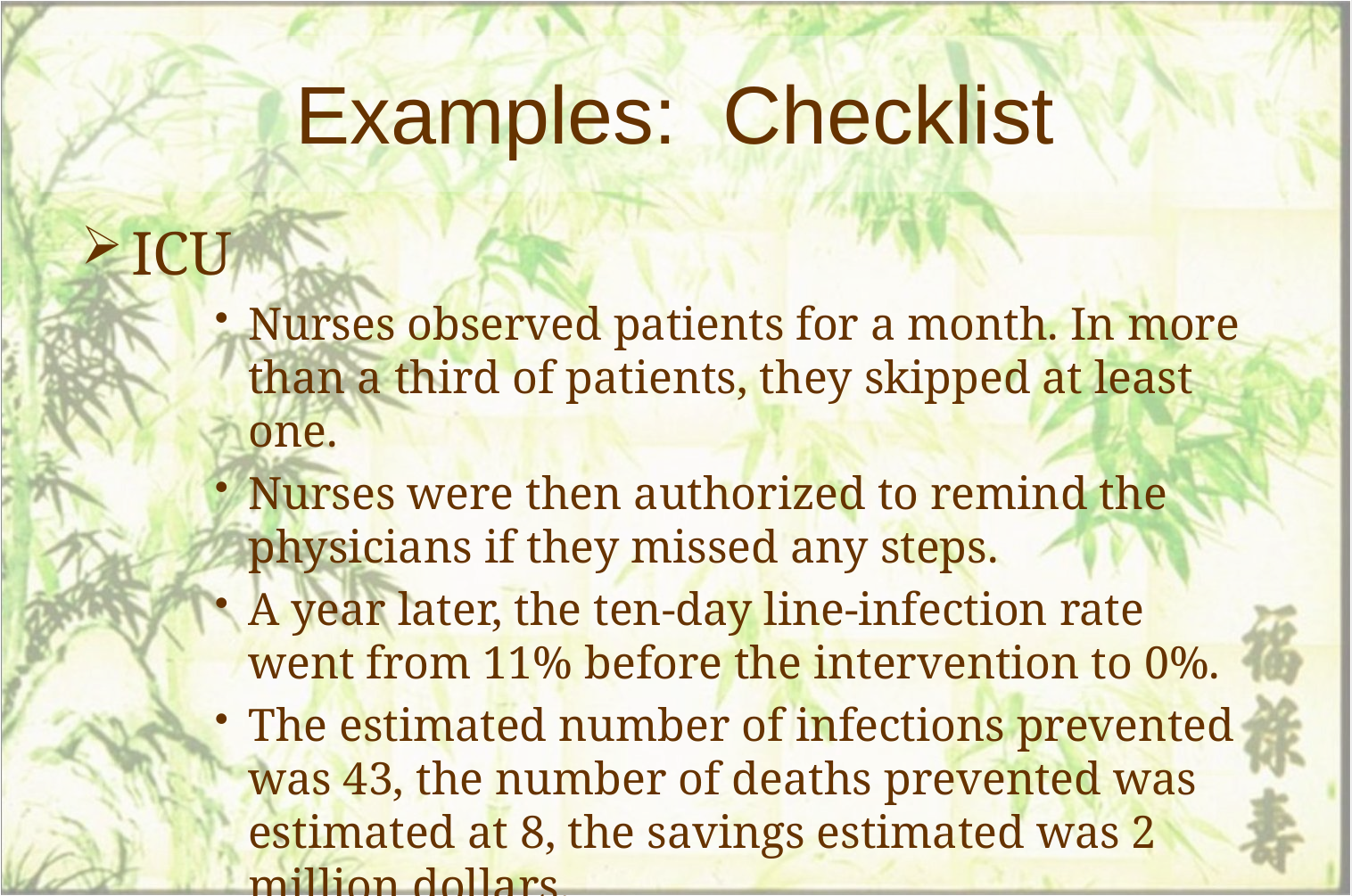

# Examples:  Checklist
ICU
Nurses observed patients for a month. In more than a third of patients, they skipped at least one.
Nurses were then authorized to remind the physicians if they missed any steps.
A year later, the ten-day line-infection rate  went from 11% before the intervention to 0%.
The estimated number of infections prevented was 43, the number of deaths prevented was estimated at 8, the savings estimated was 2 million dollars.